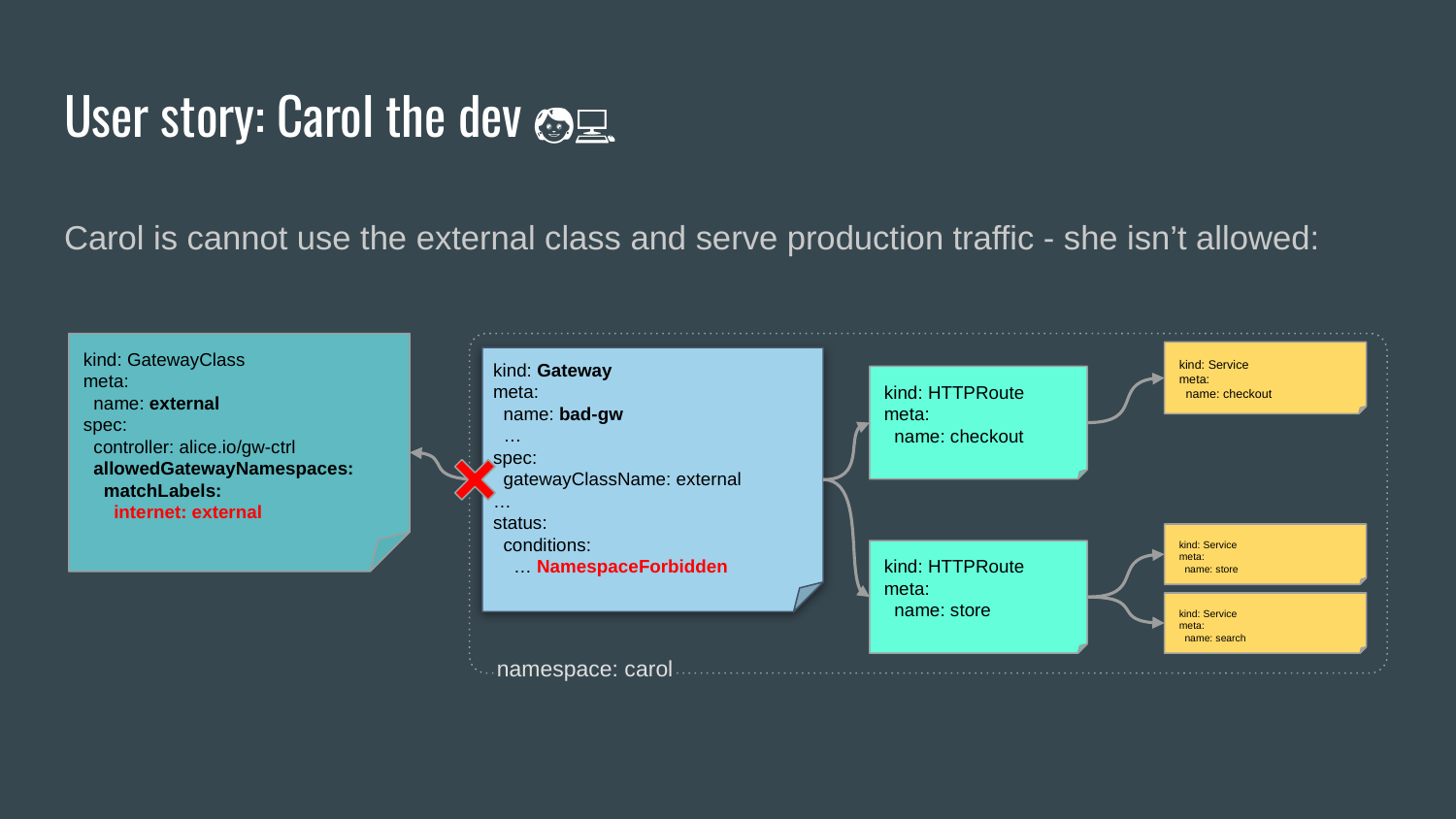

# User story: Carol the dev 👩‍💻
Carol is cannot use the external class and serve production traffic - she isn’t allowed:
kind: GatewayClass
meta:
  name: external
spec:
  controller: alice.io/gw-ctrl
  allowedGatewayNamespaces:
    matchLabels:
      internet: external

kind: Service
meta:
  name: checkout
kind: Gateway
meta:
  name: bad-gw
  …
spec:
  gatewayClassName: external
…
status:
  conditions:
    … NamespaceForbidden

kind: HTTPRoute
meta:
  name: checkout

kind: Service
meta:
  name: store
kind: HTTPRoute
meta:
  name: store

kind: Service
meta:
  name: search
namespace: carol